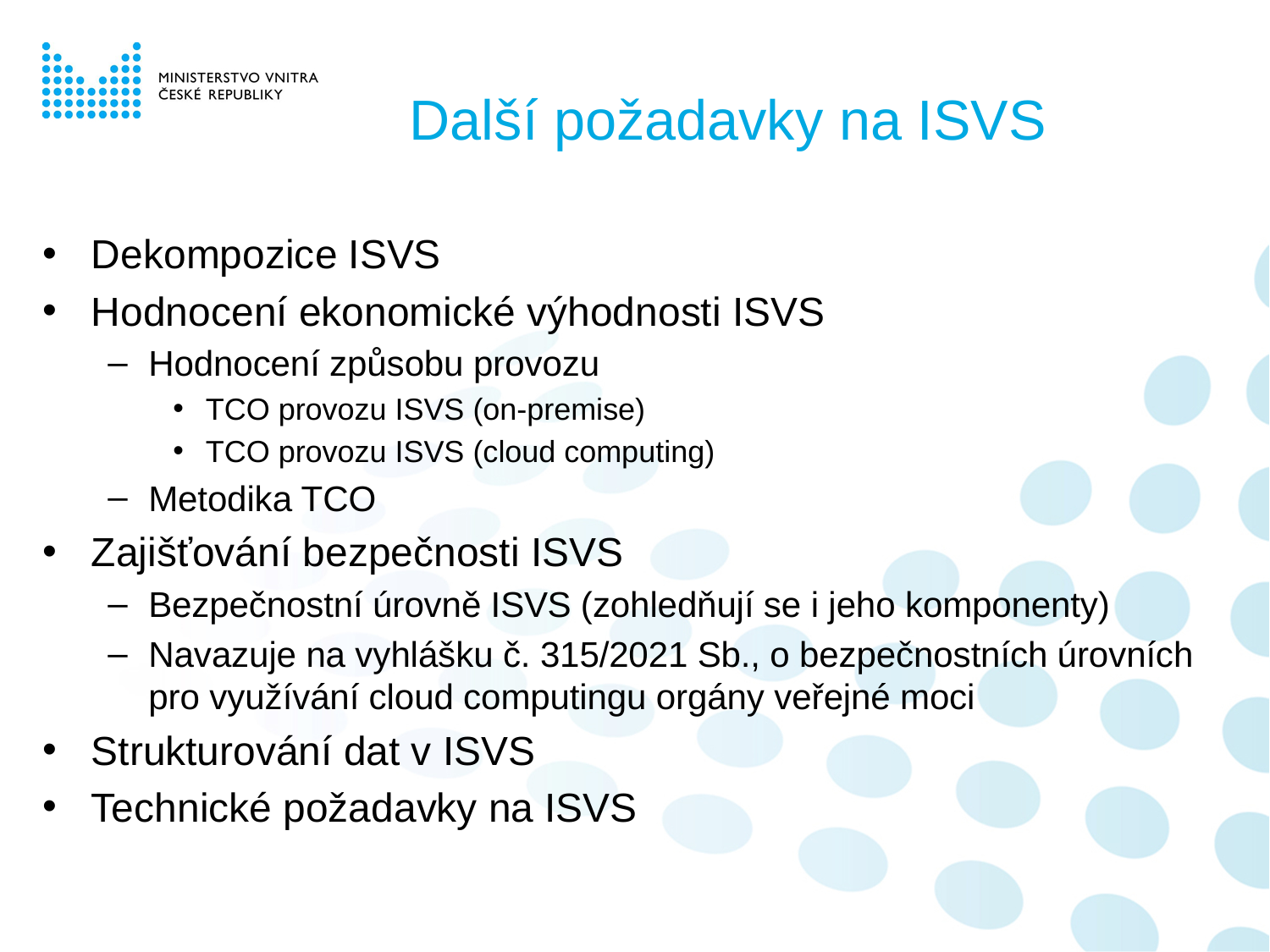

# Další požadavky na ISVS
Dekompozice ISVS
Hodnocení ekonomické výhodnosti ISVS
Hodnocení způsobu provozu
TCO provozu ISVS (on-premise)
TCO provozu ISVS (cloud computing)
Metodika TCO
Zajišťování bezpečnosti ISVS
Bezpečnostní úrovně ISVS (zohledňují se i jeho komponenty)
Navazuje na vyhlášku č. 315/2021 Sb., o bezpečnostních úrovních pro využívání cloud computingu orgány veřejné moci
Strukturování dat v ISVS
Technické požadavky na ISVS